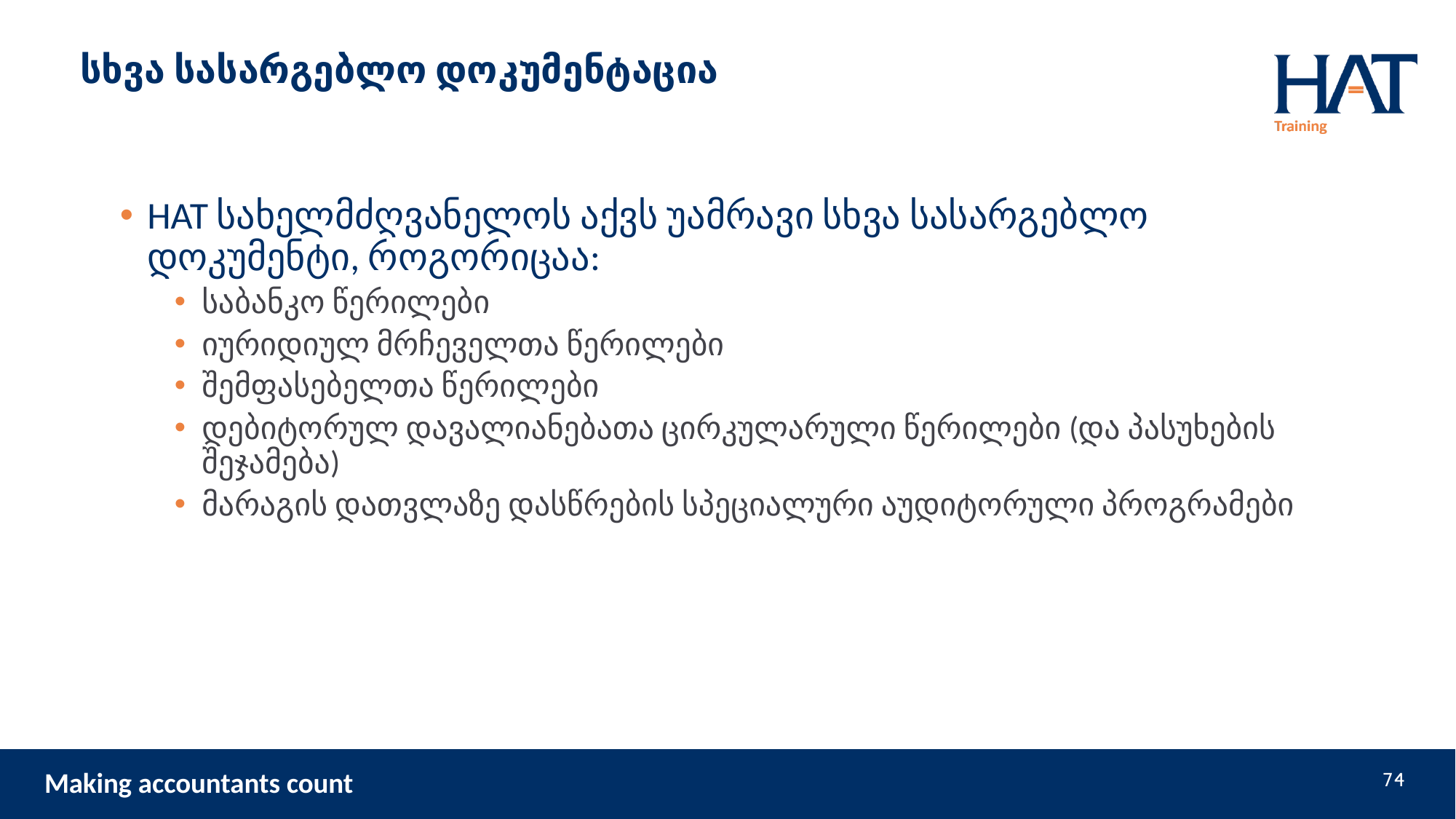

# სხვა სასარგებლო დოკუმენტაცია
HAT სახელმძღვანელოს აქვს უამრავი სხვა სასარგებლო დოკუმენტი, როგორიცაა:
საბანკო წერილები
იურიდიულ მრჩეველთა წერილები
შემფასებელთა წერილები
დებიტორულ დავალიანებათა ცირკულარული წერილები (და პასუხების შეჯამება)
მარაგის დათვლაზე დასწრების სპეციალური აუდიტორული პროგრამები
74